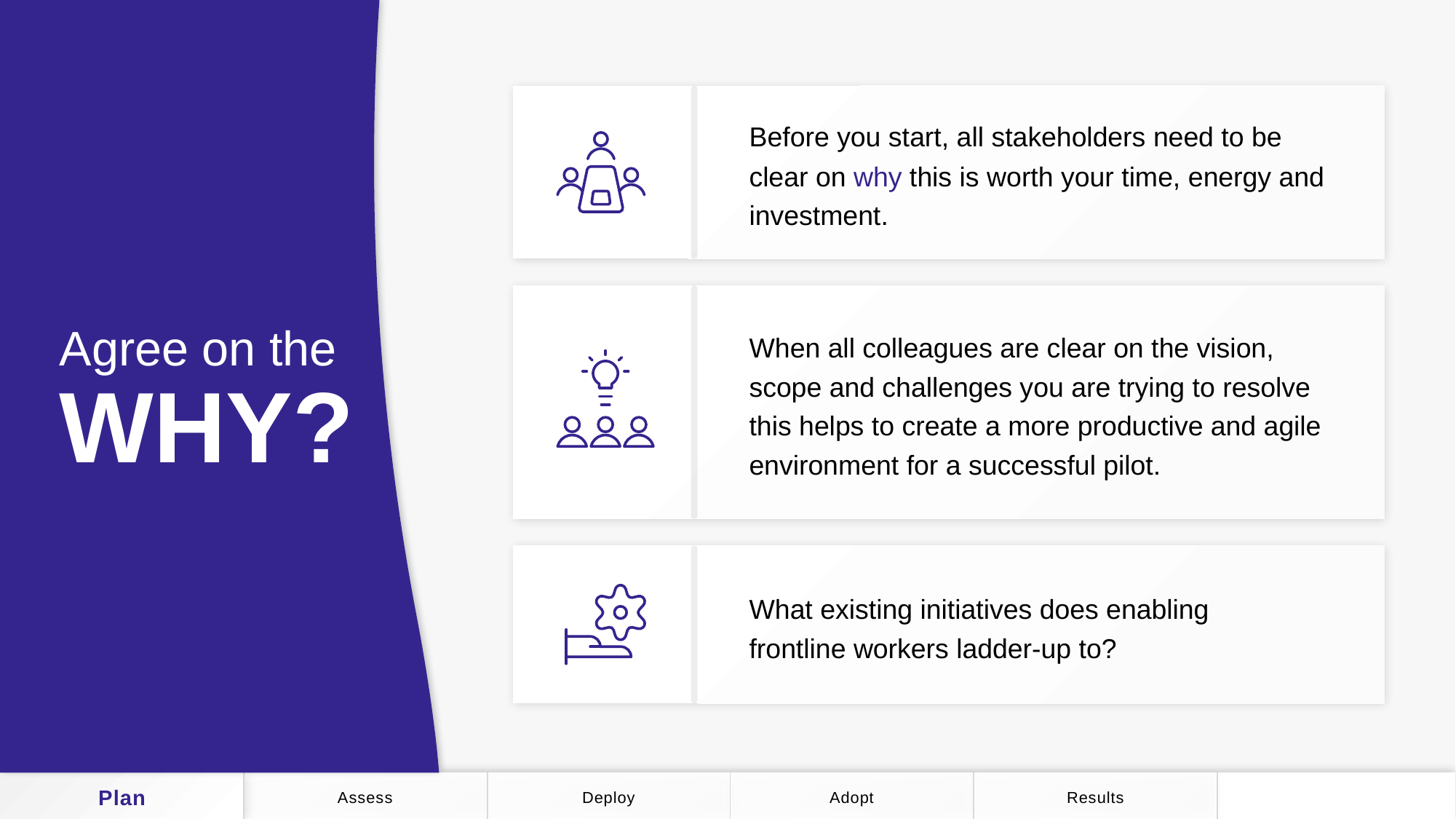

Before you start, all stakeholders need to be clear on why this is worth your time, energy and investment.

Agree on the WHY?
When all colleagues are clear on the vision, scope and challenges you are trying to resolve this helps to create a more productive and agile environment for a successful pilot.

What existing initiatives does enabling frontline workers ladder-up to?